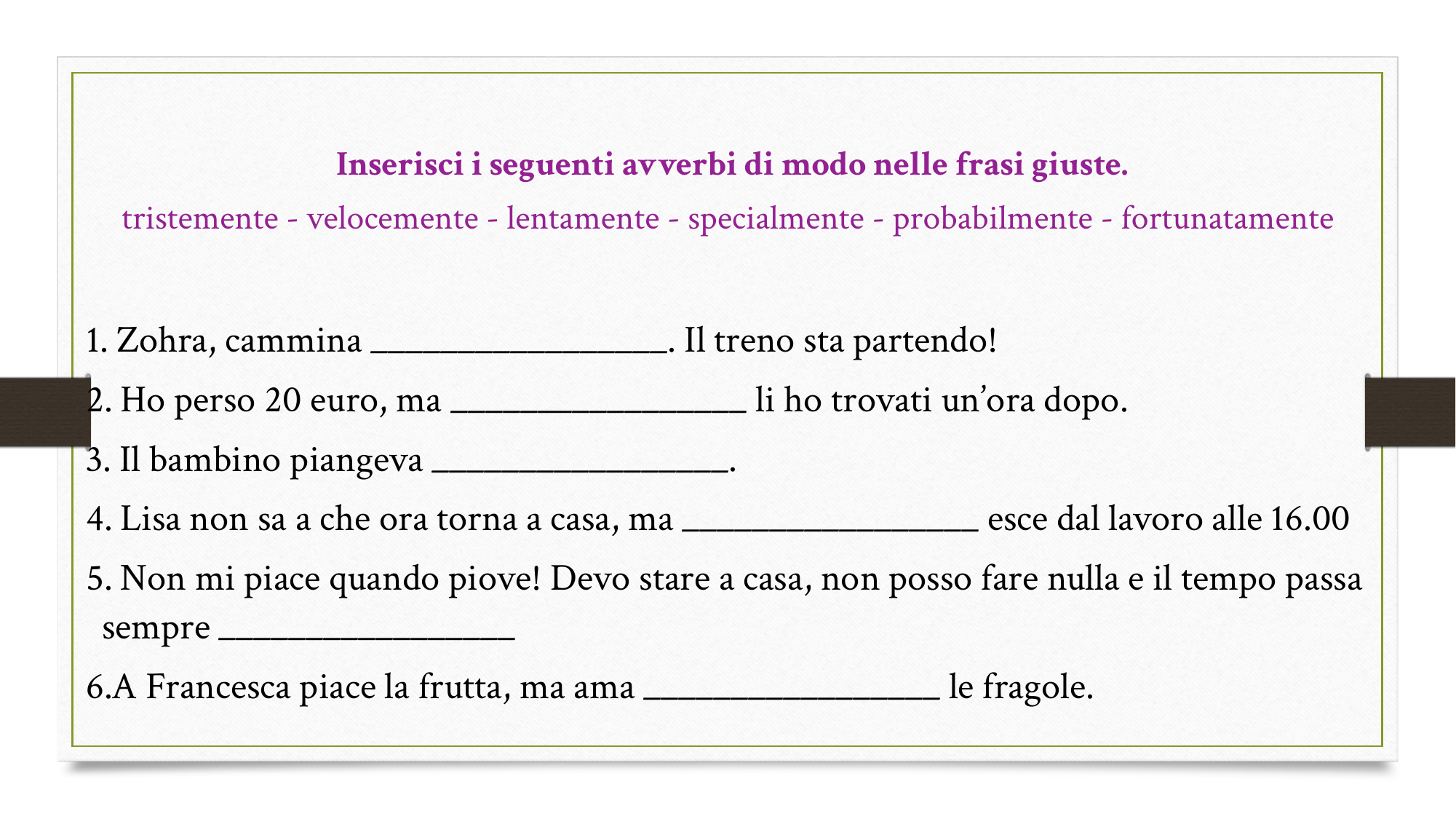

# Inserisci i seguenti avverbi di modo nelle frasi giuste.
tristemente - velocemente - lentamente - specialmente - probabilmente - fortunatamente
 Zohra, cammina _________________. Il treno sta partendo!
 Ho perso 20 euro, ma _________________ li ho trovati un’ora dopo.
 Il bambino piangeva _________________.
 Lisa non sa a che ora torna a casa, ma _________________ esce dal lavoro alle 16.00
 Non mi piace quando piove! Devo stare a casa, non posso fare nulla e il tempo passa sempre _________________
A Francesca piace la frutta, ma ama _________________ le fragole.